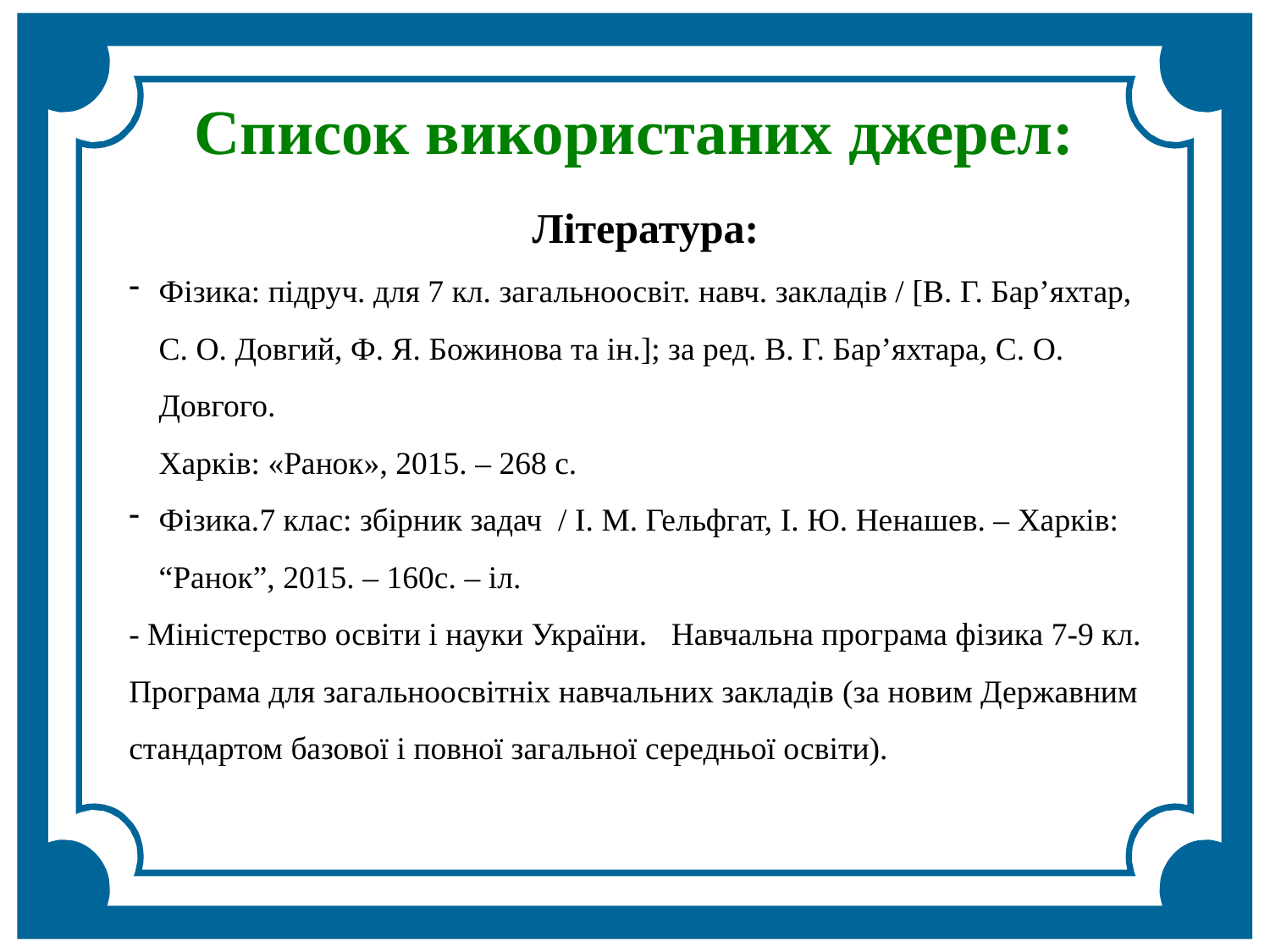

Список використаних джерел:
Література:
Фізика: підруч. для 7 кл. загальноосвіт. навч. закладів / [В. Г. Бар’яхтар,
С. О. Довгий, Ф. Я. Божинова та ін.]; за ред. В. Г. Бар’яхтара, С. О. Довгого.
Харків: «Ранок», 2015. – 268 с.
Фізика.7 клас: збірник задач  / І. М. Гельфгат, І. Ю. Ненашев. – Харків: “Ранок”, 2015. – 160с. – іл.
- Міністерство освіти і науки України.   Навчальна програма фізика 7-9 кл. Програма для загальноосвітніх навчальних закладів (за новим Державним стандартом базової і повної загальної середньої освіти).